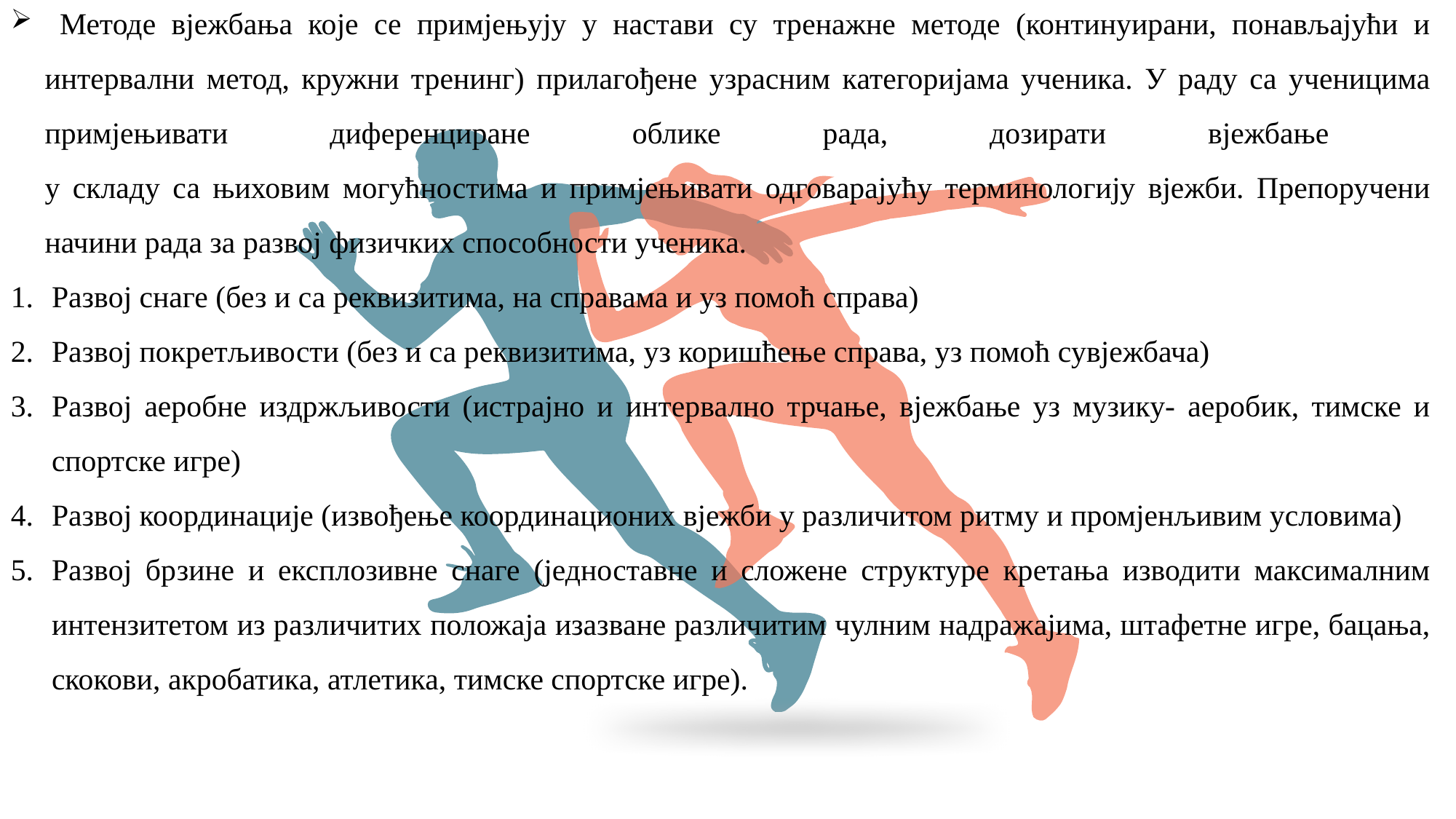

Методе вјежбања које се примјењују у настави су тренажне методе (континуирани, понављајући и интервални метод, кружни тренинг) прилагођене узрасним категоријама ученика. У раду са ученицима примјењивати диференциране облике рада, дозирати вјежбање
у складу са њиховим могућностима и примјењивати одговарајућу терминологију вјежби. Препоручени начини рада за развој физичких способности ученика.
Развој снаге (без и са реквизитима, на справама и уз помоћ справа)
Развој покретљивости (без и са реквизитима, уз коришћење справа, уз помоћ сувјежбача)
Развој аеробне издржљивости (истрајно и интервално трчање, вјежбање уз музику- аеробик, тимске и спортске игре)
Развој координације (извођење координационих вјежби у различитом ритму и промјенљивим условима)
Развој брзине и експлозивне снаге (једноставне и сложене структуре кретања изводити максималним интензитетом из различитих положаја изазване различитим чулним надражајима, штафетне игре, бацања, скокови, акробатика, атлетика, тимске спортске игре).